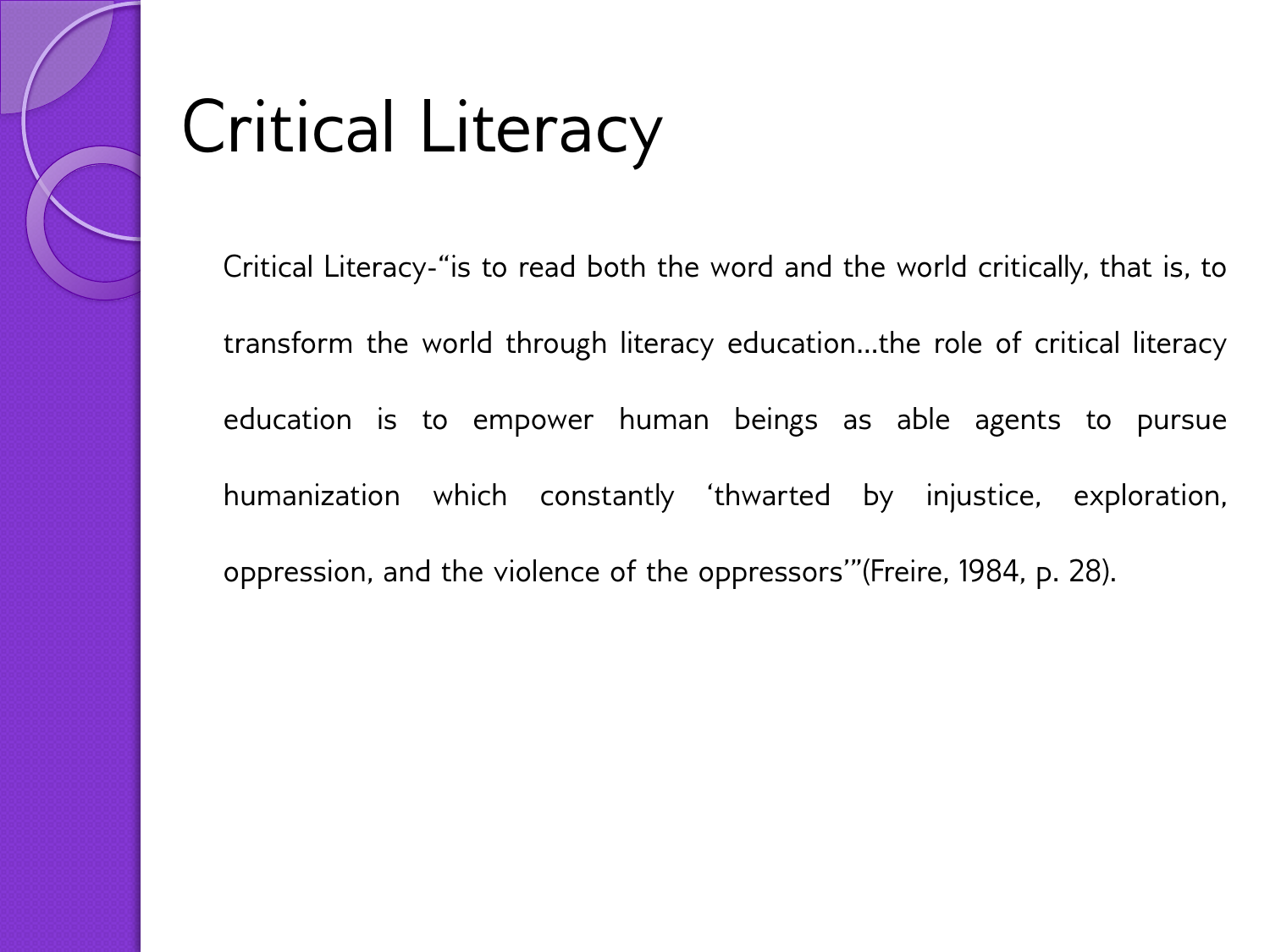

# Critical Literacy
Critical Literacy-“is to read both the word and the world critically, that is, to transform the world through literacy education…the role of critical literacy education is to empower human beings as able agents to pursue humanization which constantly ‘thwarted by injustice, exploration, oppression, and the violence of the oppressors’”(Freire, 1984, p. 28).